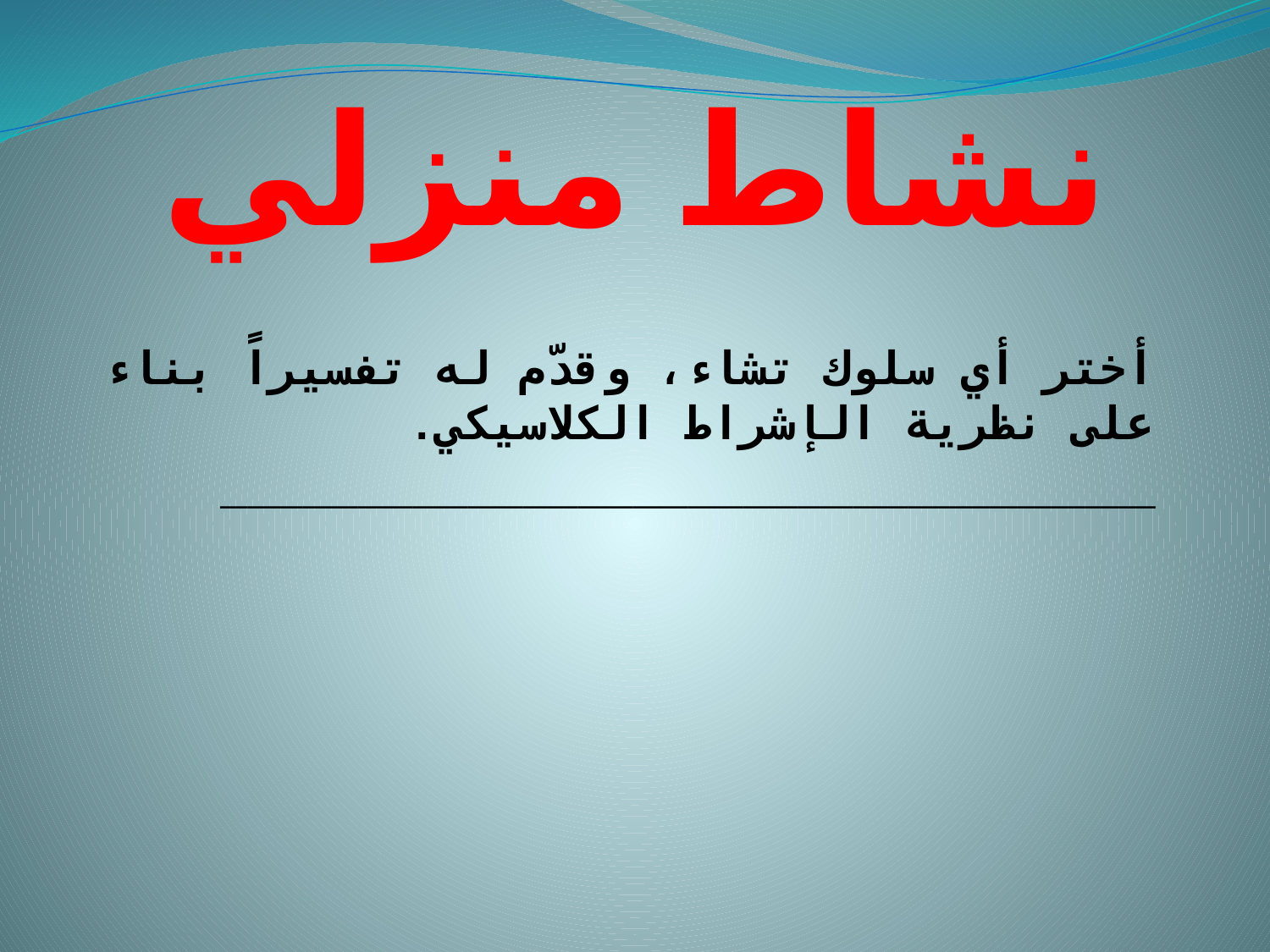

# نشاط منزلي

أختر أي سلوك تشاء، وقدّم له تفسيراً بناء على نظرية الإشراط الكلاسيكي.
__________________________________